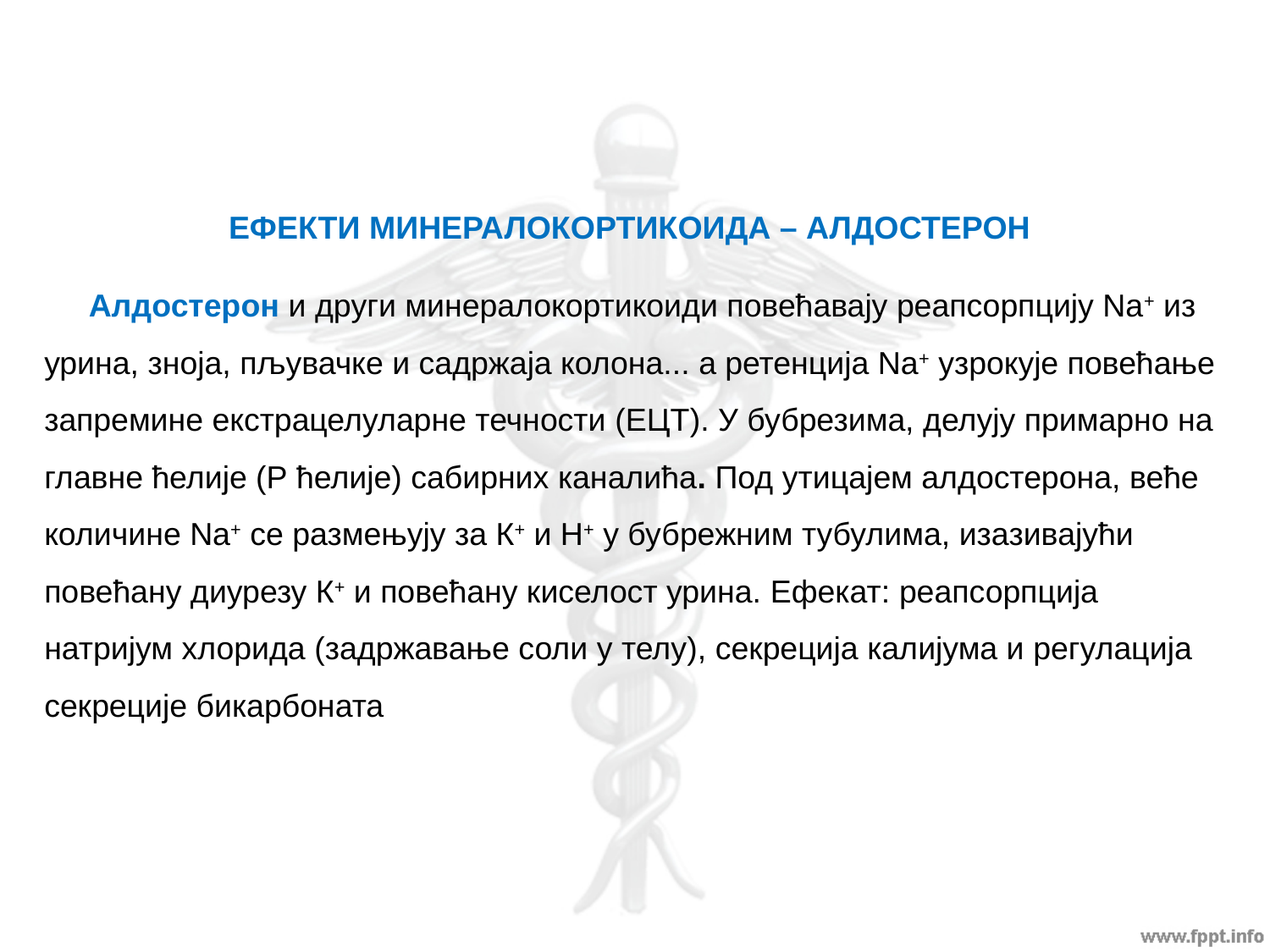

ЕФЕКТИ МИНЕРАЛОКОРТИКОИДА – АЛДОСТЕРОН

     Алдостерон и други минералокортикоиди повећавају реапсорпцију Na+ из урина, зноја, пљувачке и садржаја колона... а ретенција Na+ узрокује повећање запремине екстрацелуларне течности (ЕЦТ). У бубрезима, делују примарно на главне ћелије (Р ћелије) сабирних каналића. Под утицајем алдостерона, веће количине Na+ се размењују за К+ и Н+ у бубрежним тубулима, изазивајући повећану диурезу К+ и повећану киселост урина. Ефекат: реапсорпција натријум хлорида (задржавање соли у телу), секреција калијума и регулација секреције бикарбоната